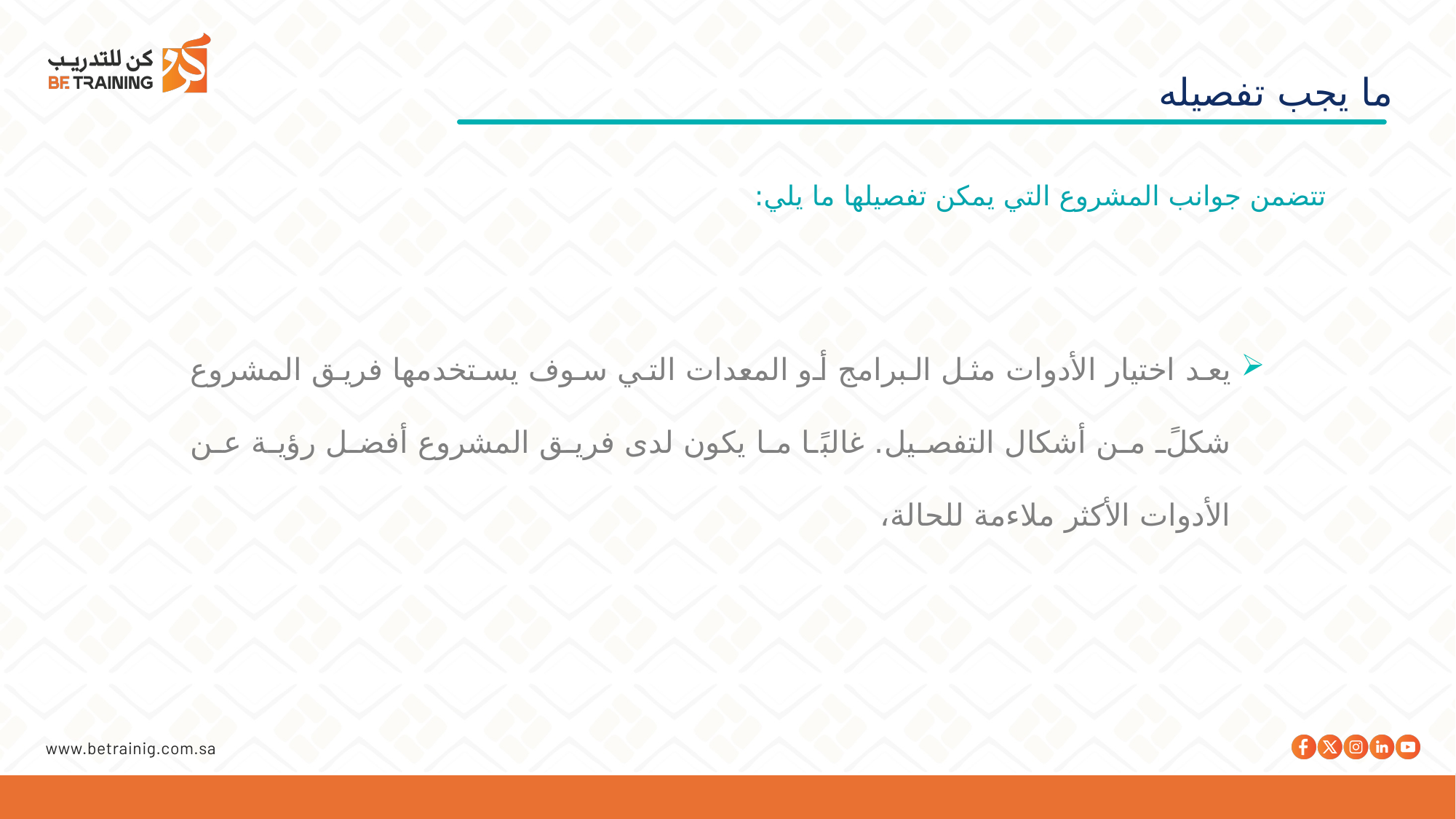

ما يجب تفصيله
تتضمن جوانب المشروع التي يمكن تفصيلها ما يلي:

يعد اختيار الأدوات مثل البرامج أو المعدات التي سوف يستخدمها فريق المشروع شكلً من أشكال التفصيل. غالبًا ما يكون لدى فريق المشروع أفضل رؤية عن الأدوات الأكثر ملاءمة للحالة،